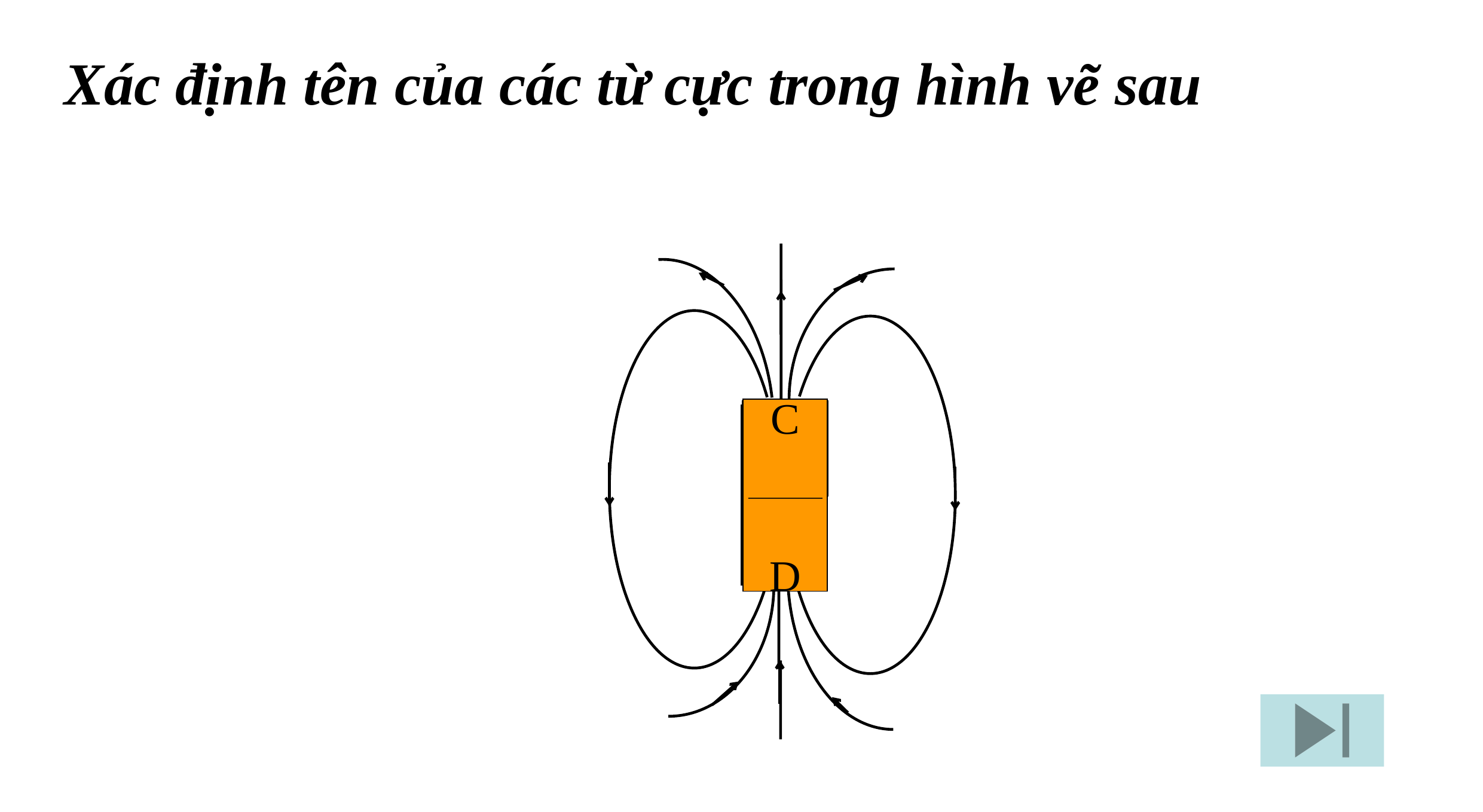

Xác định tên của các từ cực trong hình vẽ sau

N
             S

C

D